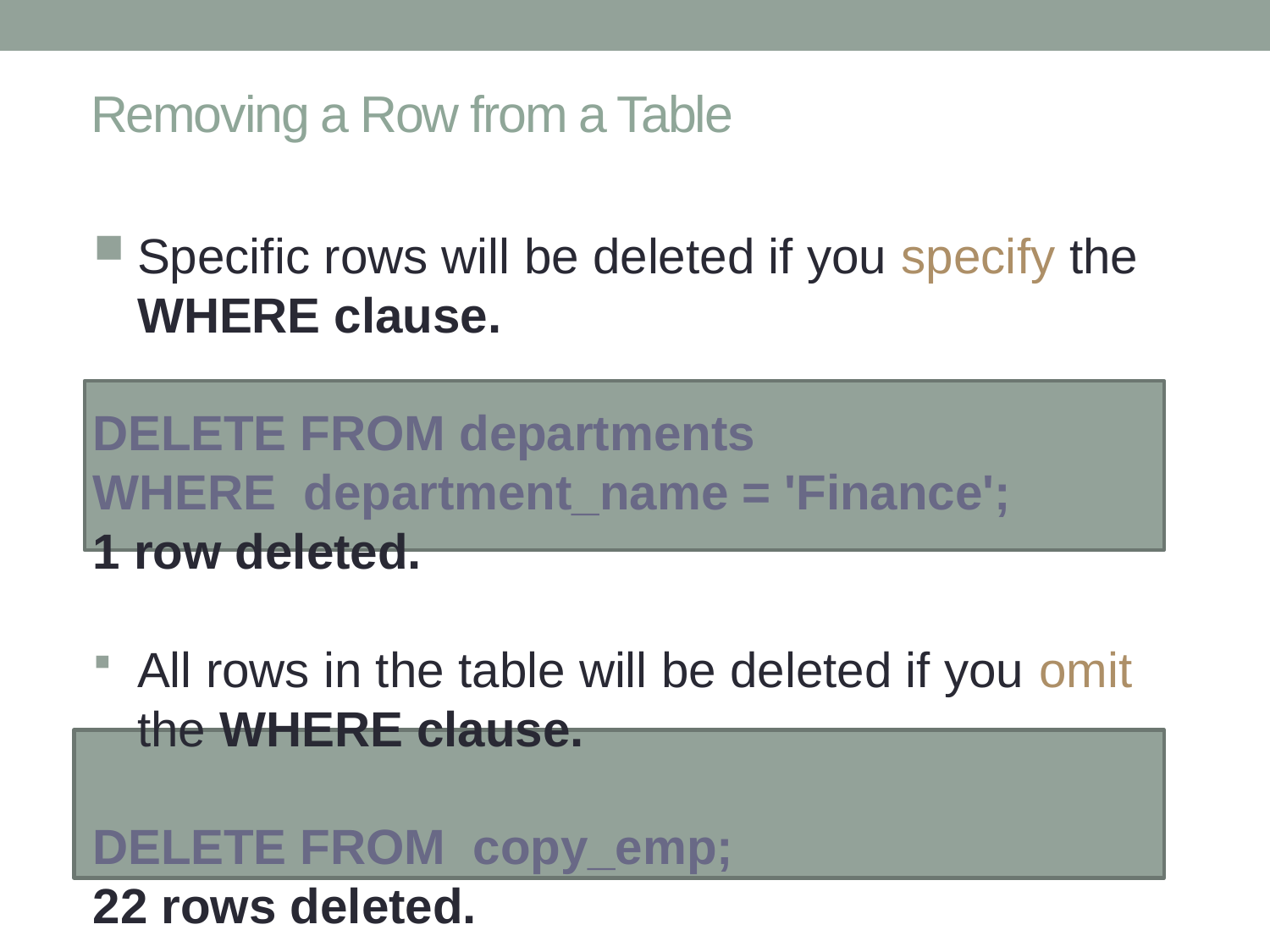

# Removing a Row from a Table
Specific rows will be deleted if you specify the WHERE clause.

DELETE FROM departments
WHERE  department_name = 'Finance';
1 row deleted.

All rows in the table will be deleted if you omit the WHERE clause.

DELETE FROM  copy_emp;
22 rows deleted.